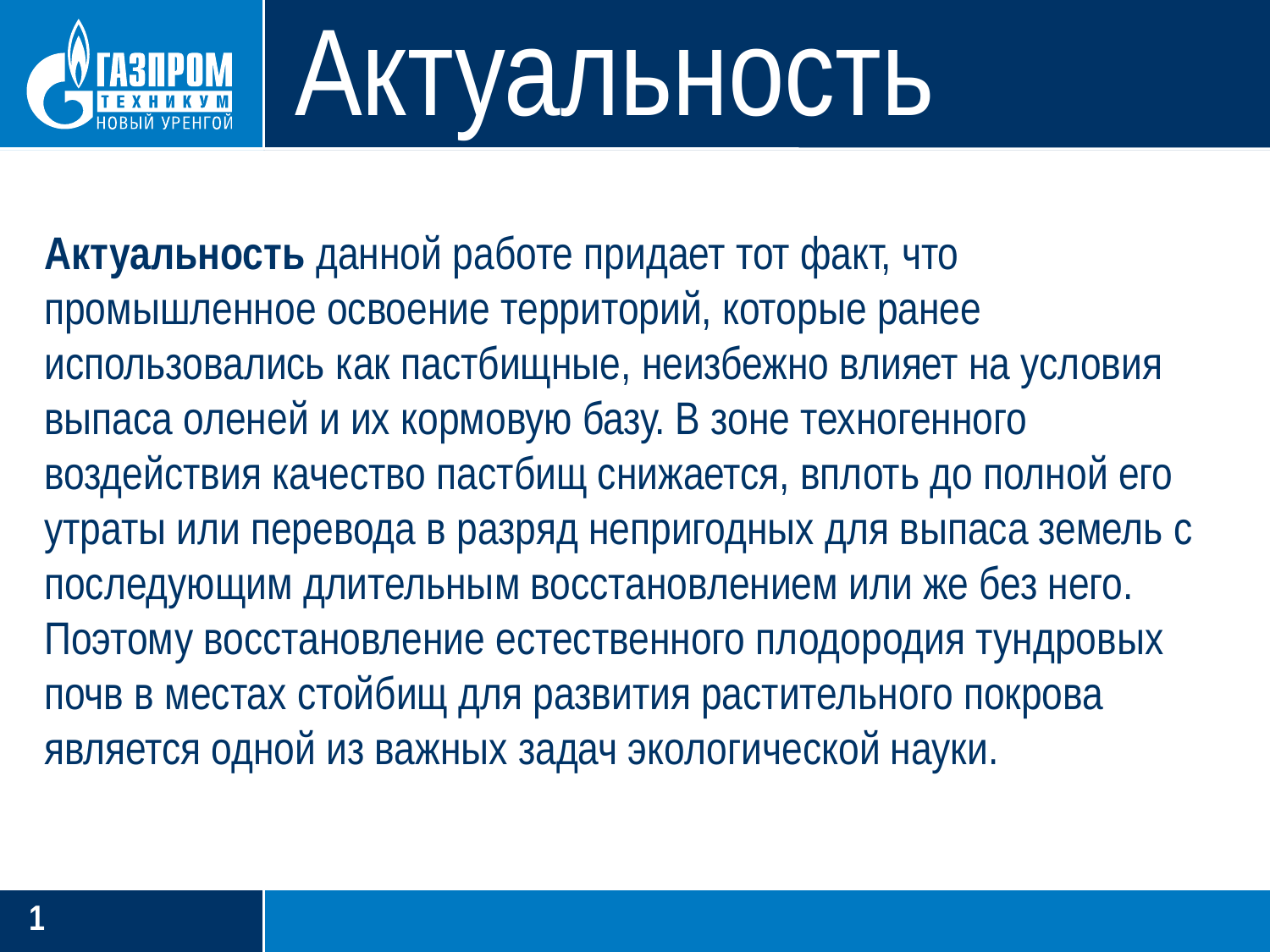

# Актуальность
Актуальность данной работе придает тот факт, что промышленное освоение территорий, которые ранее использовались как пастбищные, неизбежно влияет на условия выпаса оленей и их кормовую базу. В зоне техногенного воздействия качество пастбищ снижается, вплоть до полной его утраты или перевода в разряд непригодных для выпаса земель с последующим длительным восстановлением или же без него. Поэтому восстановление естественного плодородия тундровых почв в местах стойбищ для развития растительного покрова является одной из важных задач экологической науки.
1